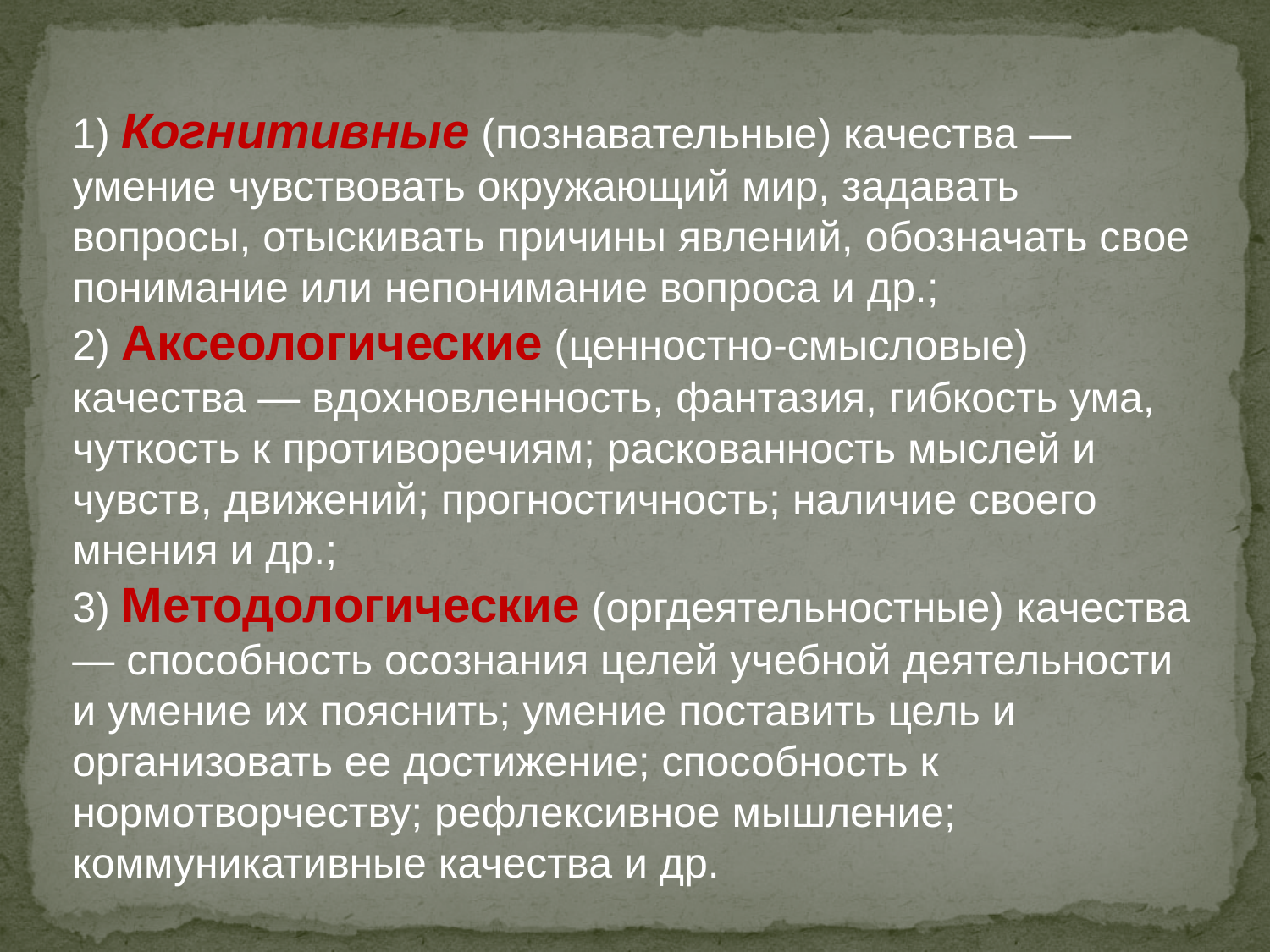

1) Когнитивные (познавательные) качества — умение чувствовать окружающий мир, задавать вопросы, отыскивать причины явлений, обозначать свое понимание или непонимание вопроса и др.;
2) Аксеологические (ценностно-смысловые) качества — вдохновленность, фантазия, гибкость ума, чуткость к противоречиям; раскованность мыслей и чувств, движений; прогностичность; наличие своего мнения и др.;
3) Методологические (оргдеятельностные) качества — способность осознания целей учебной деятельности и умение их пояснить; умение поставить цель и организовать ее достижение; способность к нормотворчеству; рефлексивное мышление; коммуникативные качества и др.